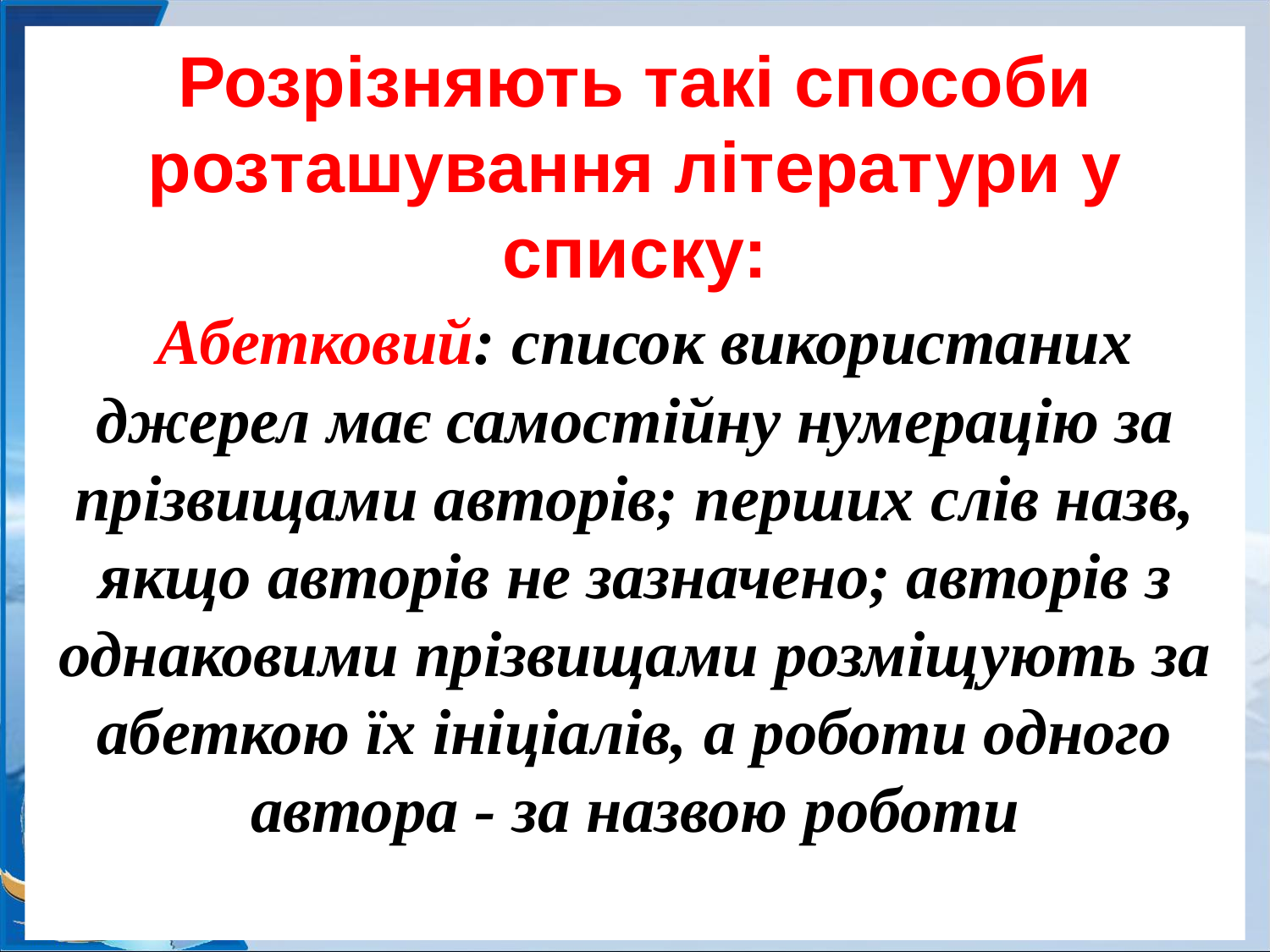

# Розрізняють такі способи розташування літератури у списку:  Абетковий: список використаних джерел має самостійну нумерацію за прізвищами авторів; перших слів назв, якщо авторів не зазначено; авторів з однаковими прізвищами розміщують за абеткою їх ініціалів, а роботи одного автора - за назвою роботи